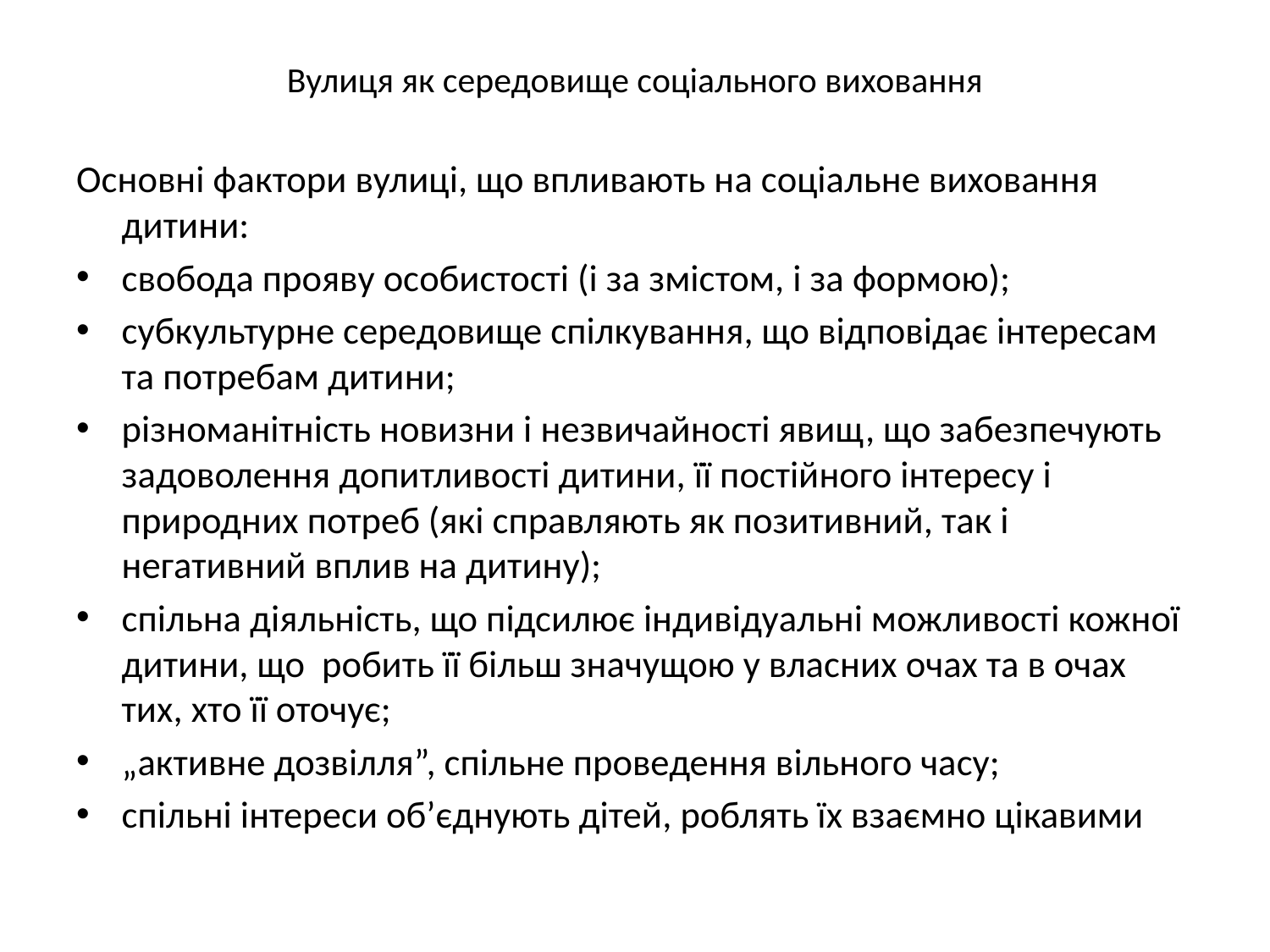

# Вулиця як середовище соціального виховання
Основні фактори вулиці, що впливають на соціальне виховання дитини:
свобода прояву особистості (і за змістом, і за формою);
субкультурне середовище спілкування, що відповідає інтересам та потребам дитини;
різноманітність новизни і незвичайності явищ, що забезпечують задоволення допитливості дитини, її постійного інтересу і природних потреб (які справляють як позитивний, так і негативний вплив на дитину);
спільна діяльність, що підсилює індивідуальні можливості кожної дитини, що  робить її більш значущою у власних очах та в очах тих, хто її оточує;
„активне дозвілля”, спільне проведення вільного часу;
спільні інтереси об’єднують дітей, роблять їх взаємно цікавими